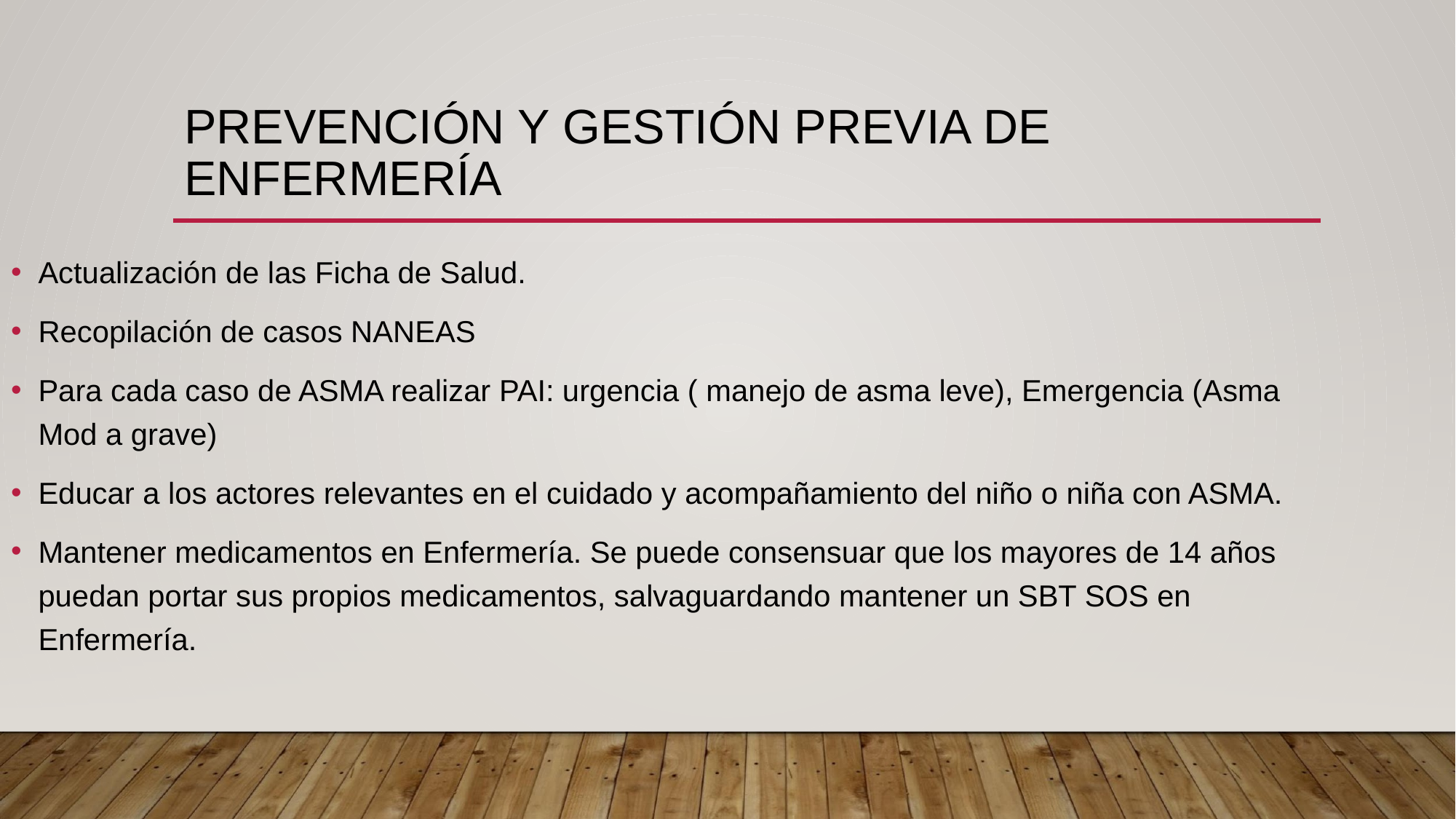

# PREVENCIÓN Y GESTIÓN PREVIA DE ENFERMERÍA
Actualización de las Ficha de Salud.
Recopilación de casos NANEAS
Para cada caso de ASMA realizar PAI: urgencia ( manejo de asma leve), Emergencia (Asma Mod a grave)
Educar a los actores relevantes en el cuidado y acompañamiento del niño o niña con ASMA.
Mantener medicamentos en Enfermería. Se puede consensuar que los mayores de 14 años puedan portar sus propios medicamentos, salvaguardando mantener un SBT SOS en Enfermería.